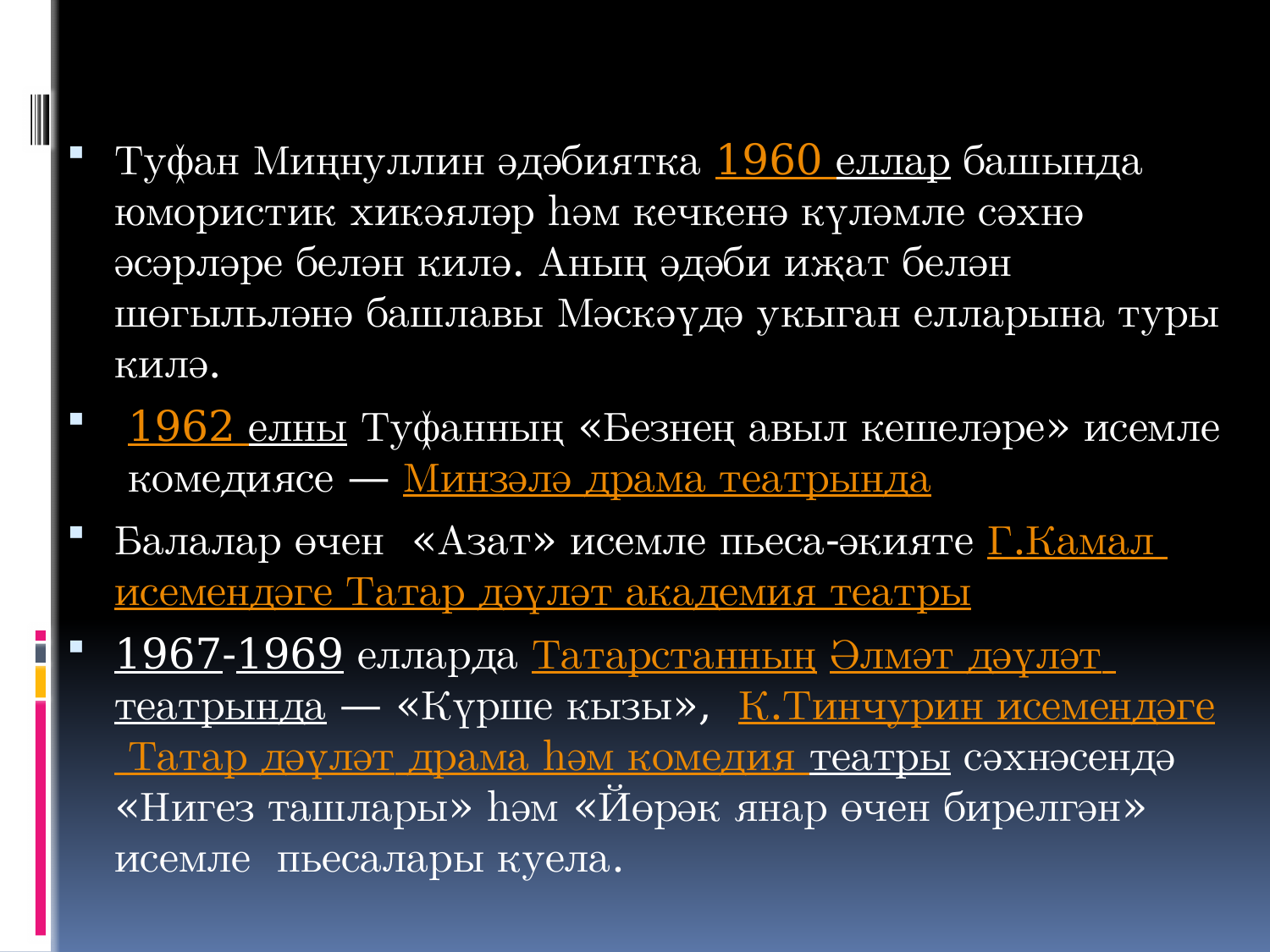

Туфан Миңнуллин әдәбиятка 1960 еллар башында юмористик хикәяләр һәм кечкенә күләмле сәхнә әсәрләре белән килә. Аның әдәби иҗат белән шөгыльләнә башлавы Мәскәүдә укыган елларына туры килә.
 1962 елны Туфанның «Безнең авыл кешеләре» исемле  комедиясе — Минзәлә драма театрында
Балалар өчен  «Азат» исемле пьеса-әкияте Г.Камал исемендәге Татар дәүләт академия театры
1967-1969 елларда Татарстанның Әлмәт дәүләт театрында — «Күрше кызы»,  К.Тинчурин исемендәге Татар дәүләт драма һәм комедия театры сәхнәсендә «Нигез ташлары» һәм «Йөрәк янар өчен бирелгән» исемле  пьесалары куела.